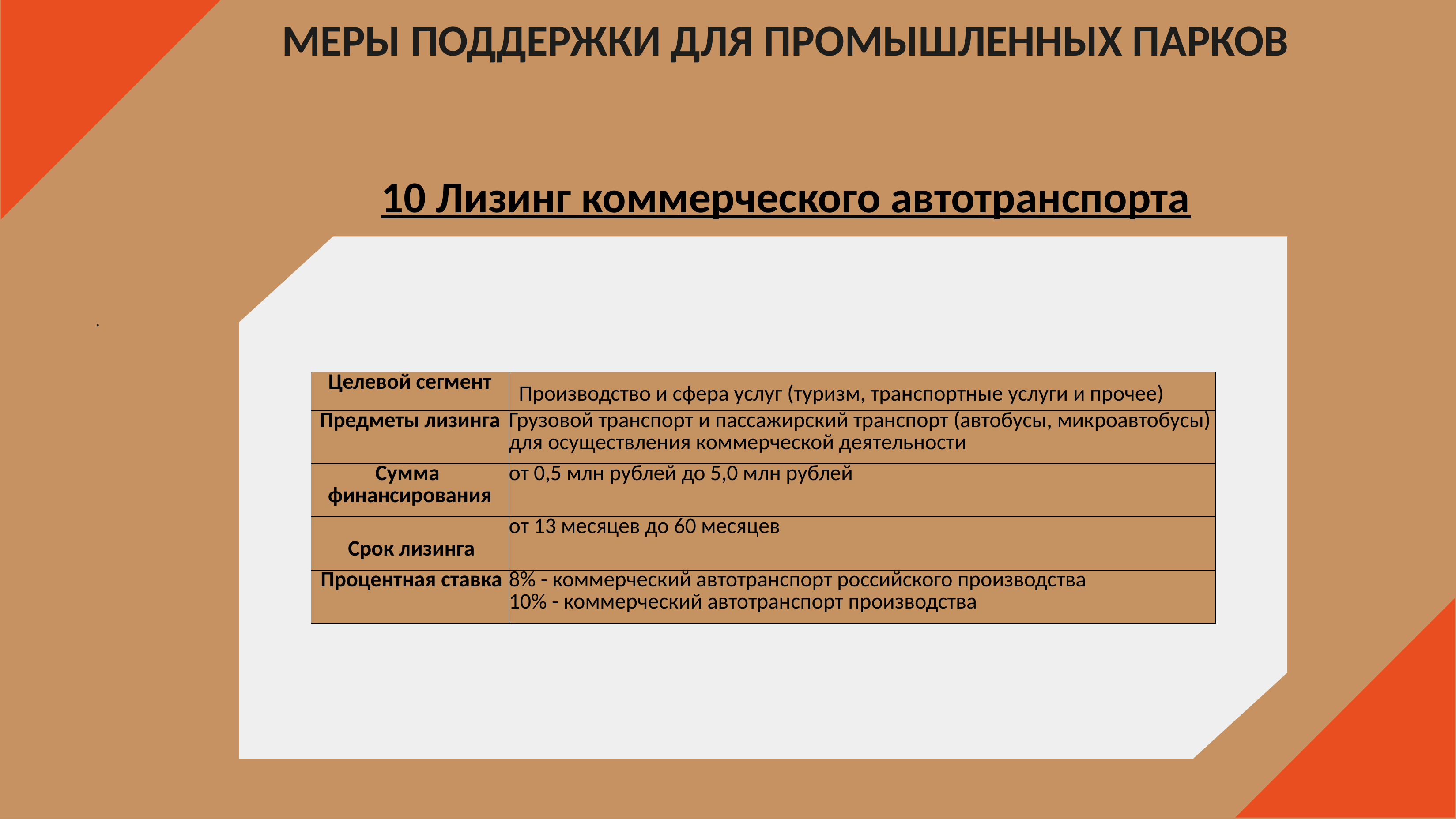

МЕРЫ ПОДДЕРЖКИ ДЛЯ ПРОМЫШЛЕННЫХ ПАРКОВ
10 Лизинг коммерческого автотранспорта

.
| Целевой сегмент | Производство и сфера услуг (туризм, транспортные услуги и прочее) |
| --- | --- |
| Предметы лизинга | Грузовой транспорт и пассажирский транспорт (автобусы, микроавтобусы) для осуществления коммерческой деятельности |
| Сумма финансирования | от 0,5 млн рублей до 5,0 млн рублей |
| Срок лизинга | от 13 месяцев до 60 месяцев |
| Процентная ставка | 8% - коммерческий автотранспорт российского производства 10% - коммерческий автотранспорт производства |